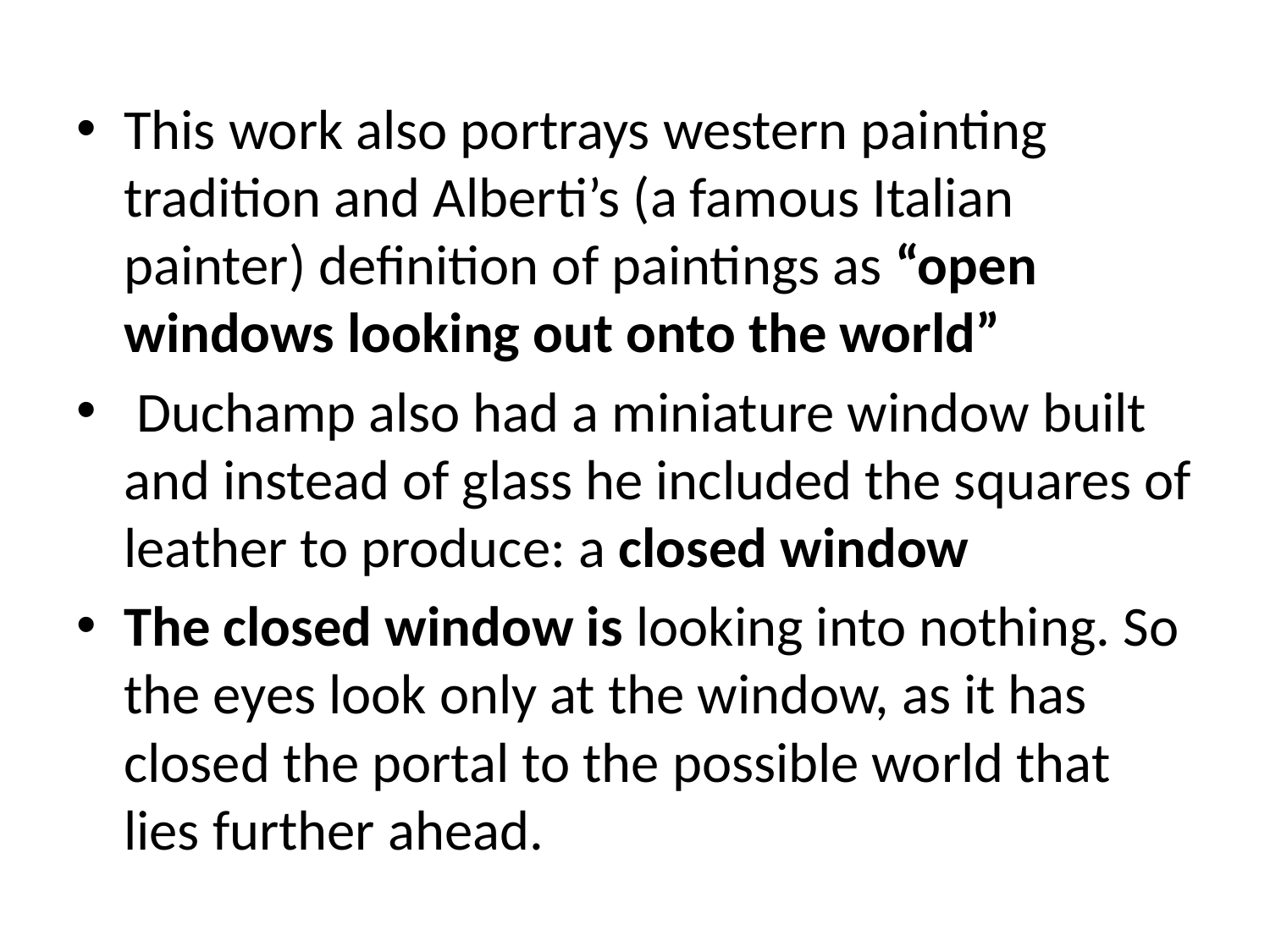

This work also portrays western painting tradition and Alberti’s (a famous Italian painter) definition of paintings as “open windows looking out onto the world”
 Duchamp also had a miniature window built and instead of glass he included the squares of leather to produce: a closed window
The closed window is looking into nothing. So the eyes look only at the window, as it has closed the portal to the possible world that lies further ahead.